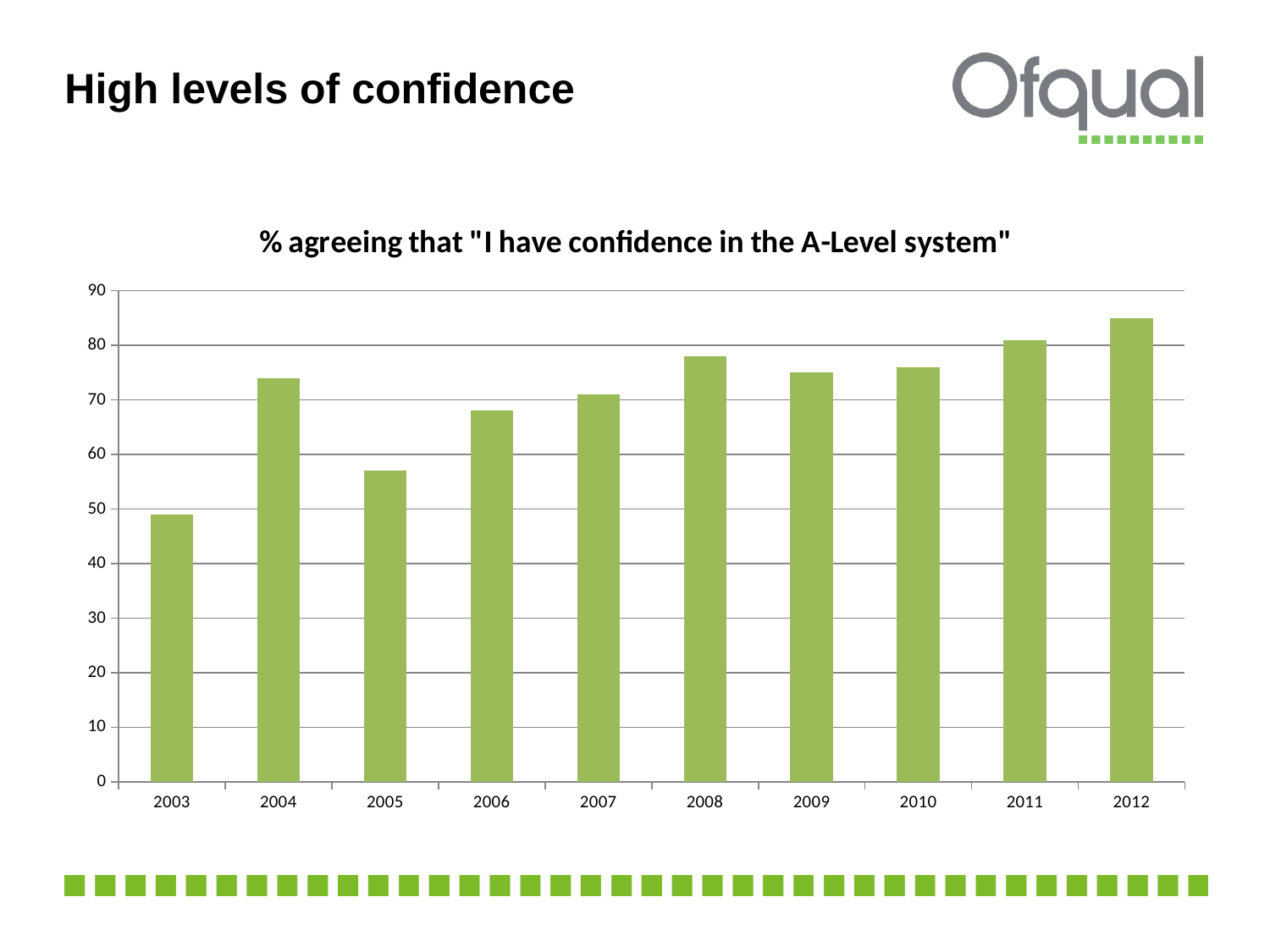

# High levels of confidence

### Chart: % agreeing that "I have confidence in the A-Level system"

| Category | Agree (%) |
|---|---|
| 2003 | 49.0 |
| 2004 | 74.0 |
| 2005 | 57.0 |
| 2006 | 68.0 |
| 2007 | 71.0 |
| 2008 | 78.0 |
| 2009 | 75.0 |
| 2010 | 76.0 |
| 2011 | 81.0 |
| 2012 | 85.0 |